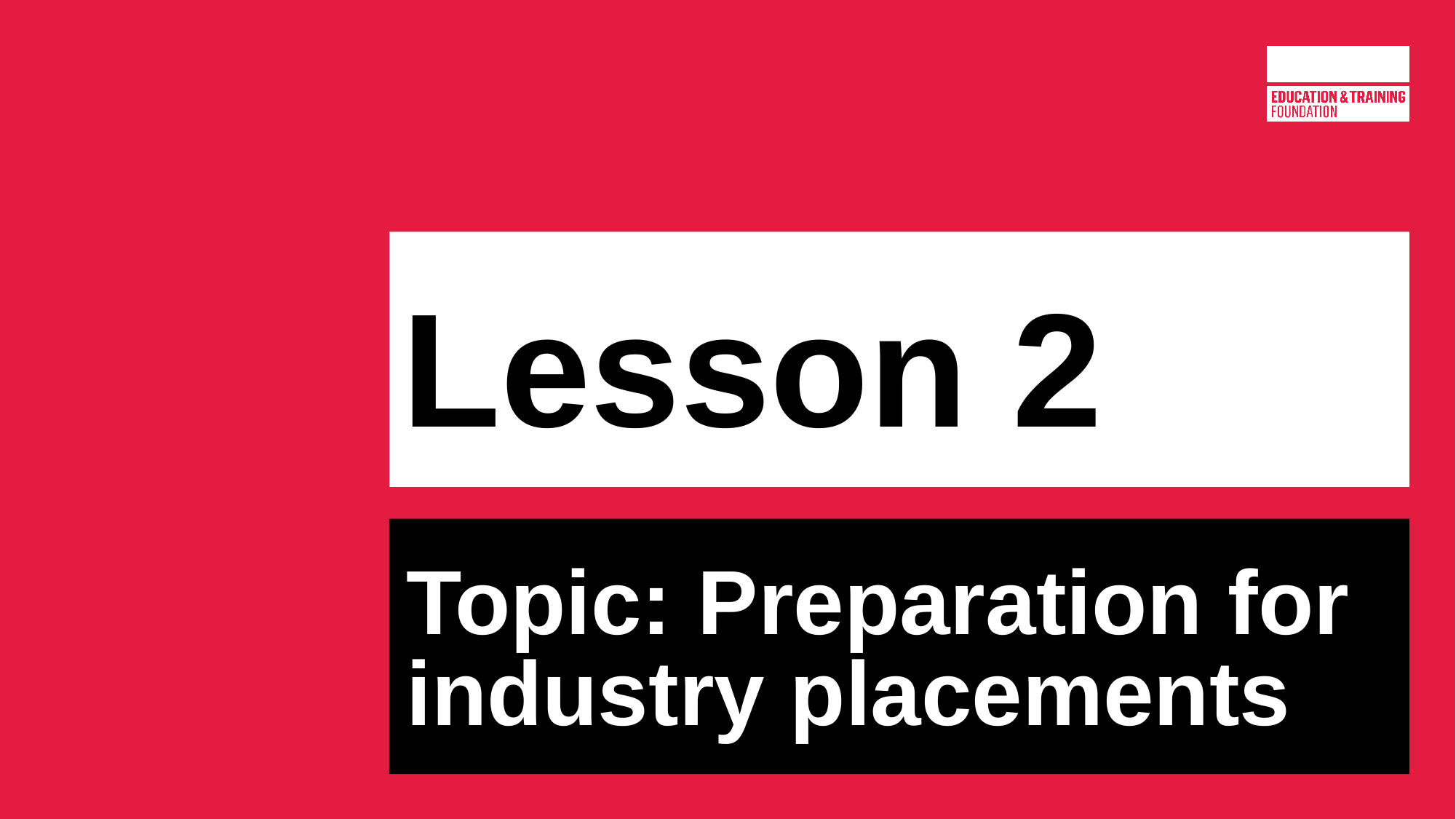

# Lesson 2
Topic: Preparation for industry placements